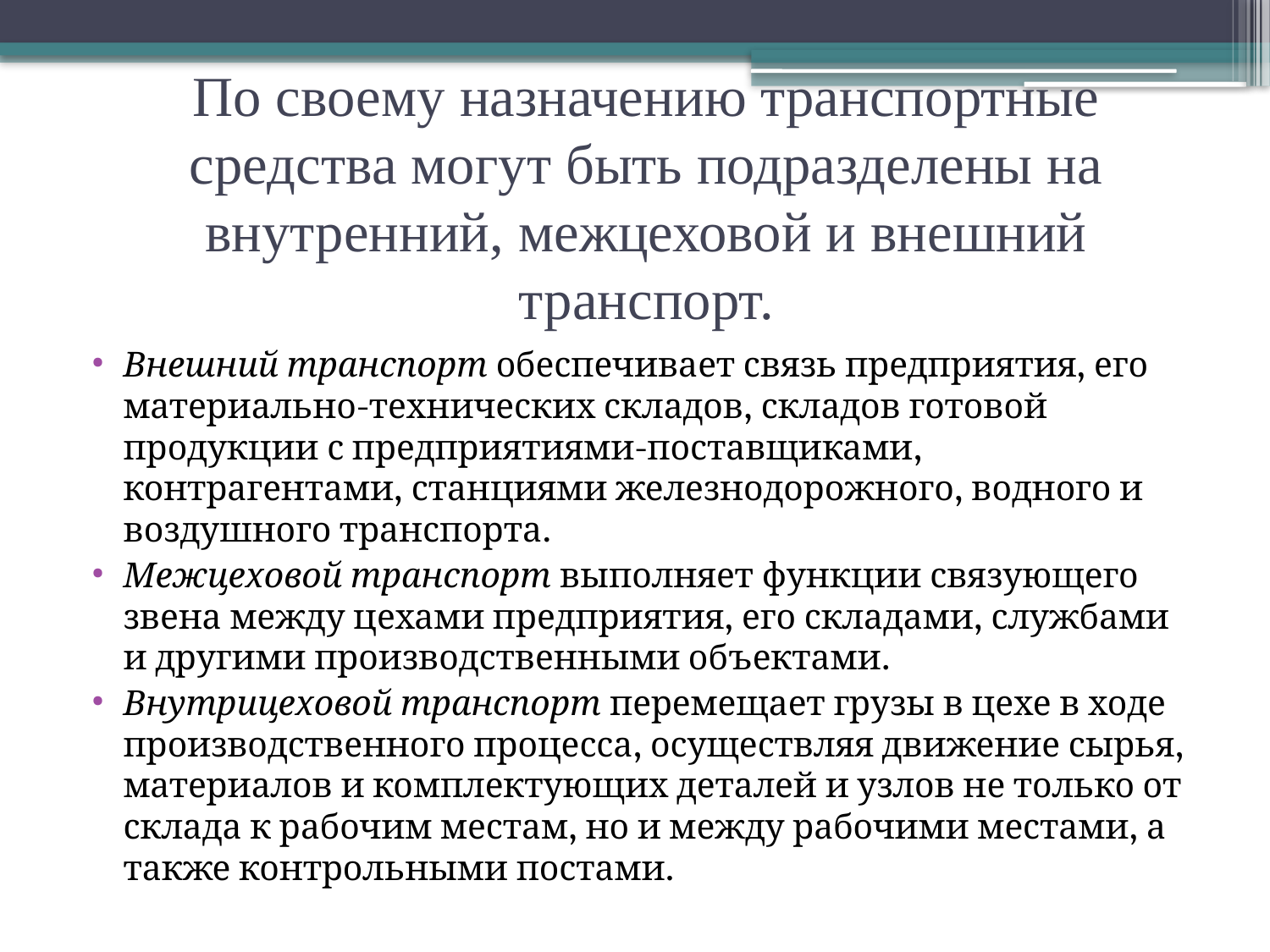

# По своему назначению транспортные средства могут быть подразделены на внутренний, межцеховой и внешний транспорт.
Внешний транспорт обеспечивает связь предприятия, его материально-технических складов, складов готовой продукции с предприятиями-поставщиками, контрагентами, станциями железнодорожного, водного и воздушного транспорта.
Межцеховой транспорт выполняет функции связующего звена между цехами предприятия, его складами, службами и другими производственными объектами.
Внутрицеховой транспорт перемещает грузы в цехе в ходе производственного процесса, осуществляя движение сырья, материалов и комплектующих деталей и узлов не только от склада к рабочим местам, но и между рабочими местами, а также контрольными постами.